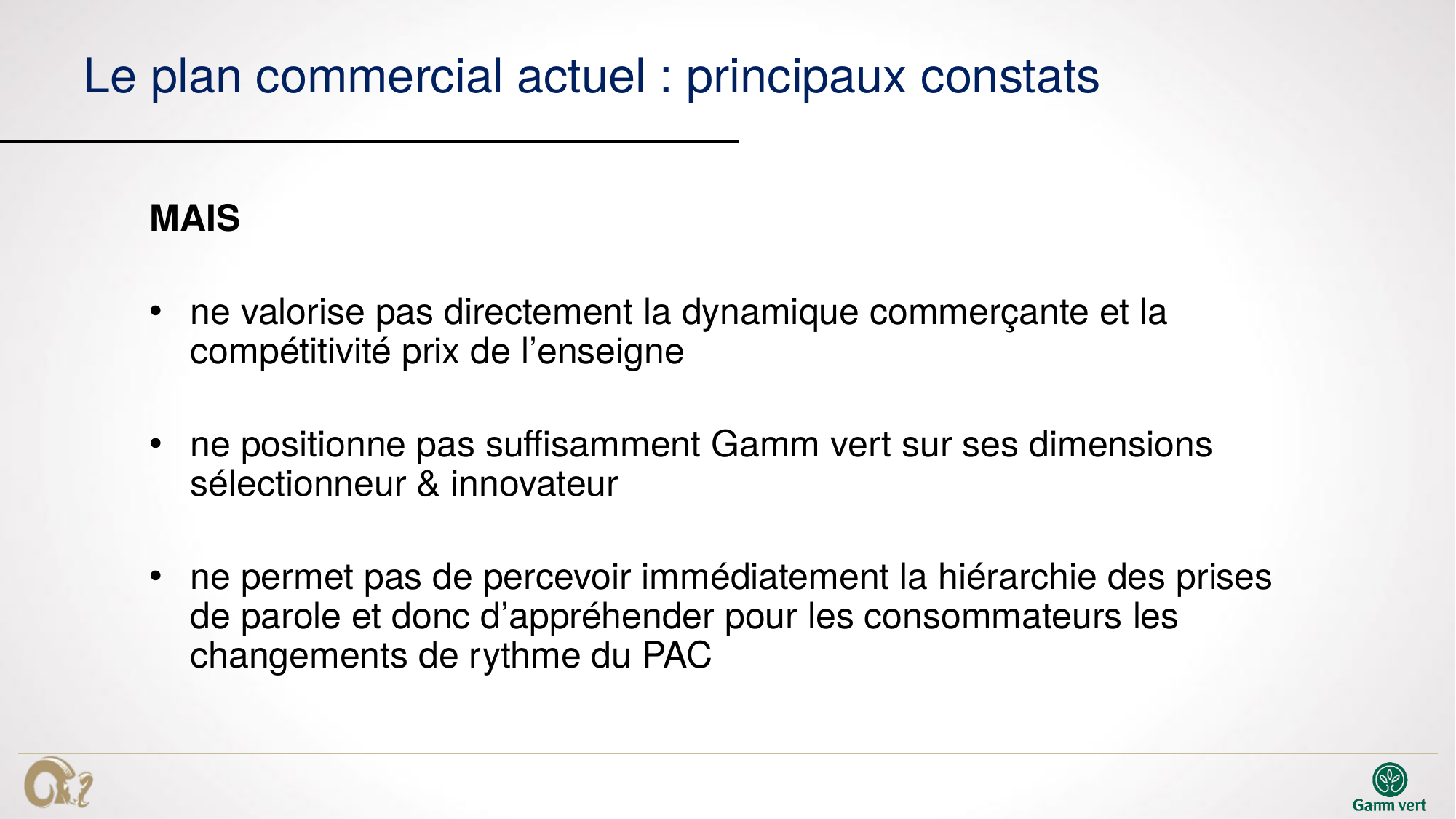

# Le plan commercial actuel : principaux constats
MAIS

ne valorise pas directement la dynamique commerçante et la compétitivité prix de l’enseigne

ne positionne pas suffisamment Gamm vert sur ses dimensions sélectionneur & innovateur

ne permet pas de percevoir immédiatement la hiérarchie des prises de parole et donc d’appréhender pour les consommateurs les changements de rythme du PAC